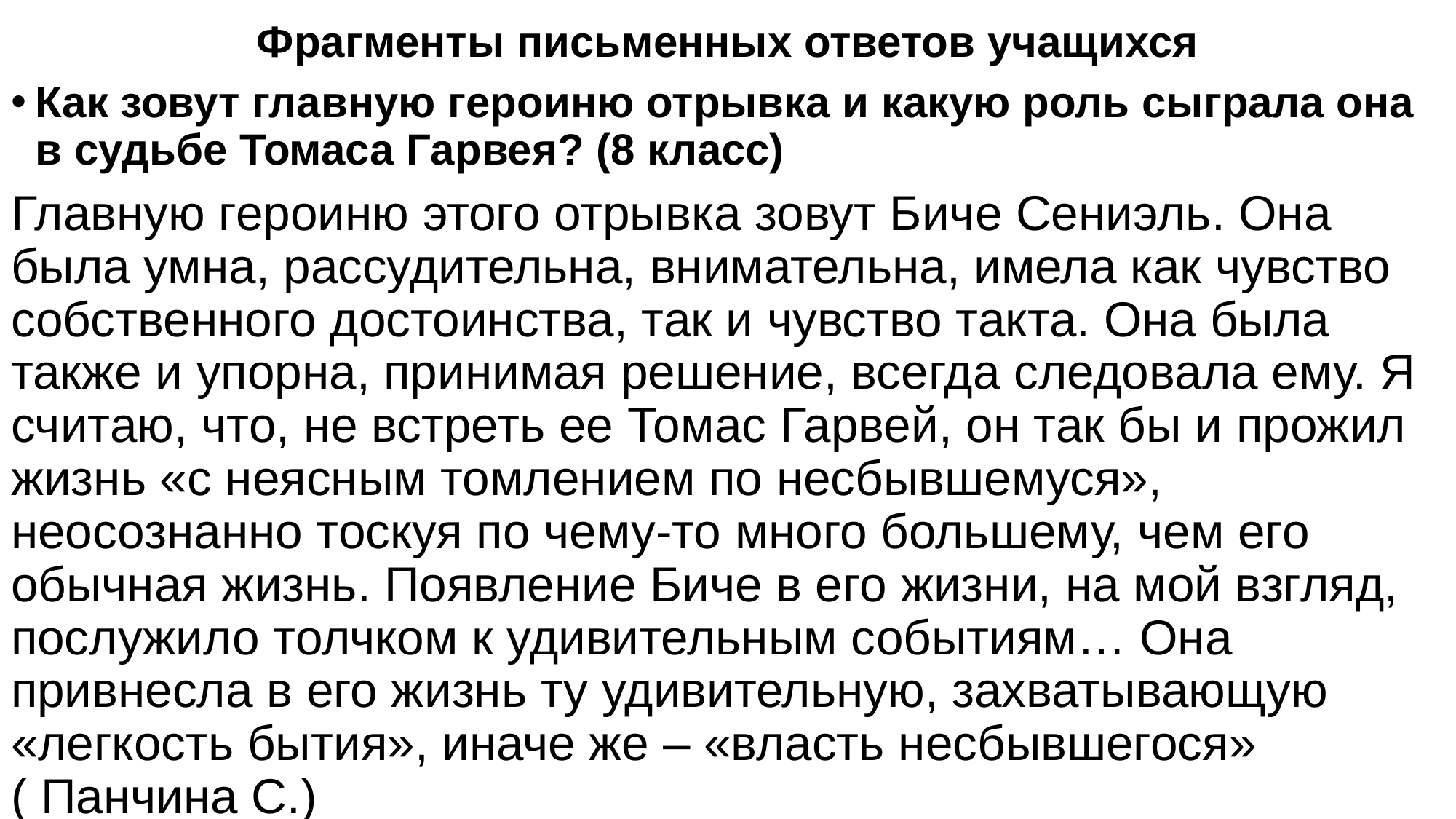

Фрагменты письменных ответов учащихся
Как зовут главную героиню отрывка и какую роль сыграла она в судьбе Томаса Гарвея? (8 класс)
Главную героиню этого отрывка зовут Биче Сениэль. Она была умна, рассудительна, внимательна, имела как чувство собственного достоинства, так и чувство такта. Она была также и упорна, принимая решение, всегда следовала ему. Я считаю, что, не встреть ее Томас Гарвей, он так бы и прожил жизнь «с неясным томлением по несбывшемуся», неосознанно тоскуя по чему-то много большему, чем его обычная жизнь. Появление Биче в его жизни, на мой взгляд, послужило толчком к удивительным событиям… Она привнесла в его жизнь ту удивительную, захватывающую «легкость бытия», иначе же – «власть несбывшегося» ( Панчина С.)